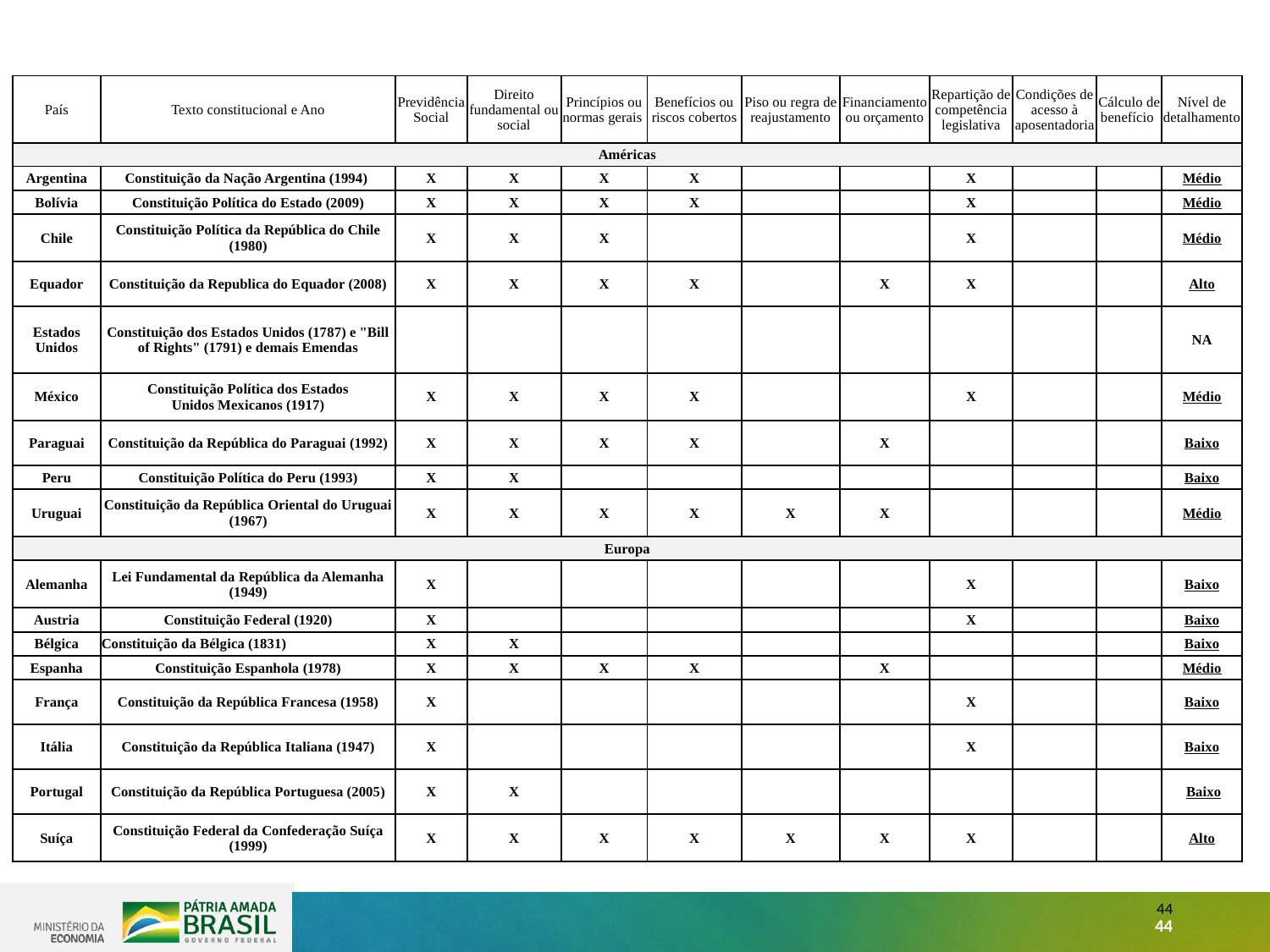

| País | Texto constitucional e Ano | Previdência Social | Direito fundamental ou social | Princípios ou normas gerais | Benefícios ou riscos cobertos | Piso ou regra de reajustamento | Financiamento ou orçamento | Repartição de competência legislativa | Condições de acesso à aposentadoria | Cálculo de benefício | Nível de detalhamento |
| --- | --- | --- | --- | --- | --- | --- | --- | --- | --- | --- | --- |
| Américas |  |  |  |  |  |  |  |  |  |  |  |
| Argentina | Constituição da Nação Argentina (1994) | X | X | X | X |  |  | X |  |  | Médio |
| Bolívia | Constituição Política do Estado (2009) | X | X | X | X |  |  | X |  |  | Médio |
| Chile | Constituição Política da República do Chile (1980) | X | X | X |  |  |  | X |  |  | Médio |
| Equador | Constituição da Republica do Equador (2008) | X | X | X | X |  | X | X |  |  | Alto |
| Estados Unidos | Constituição dos Estados Unidos (1787) e "Bill of Rights" (1791) e demais Emendas |  |  |  |  |  |  |  |  |  | NA |
| México | Constituição Política dos Estados Unidos Mexicanos (1917) | X | X | X | X |  |  | X |  |  | Médio |
| Paraguai | Constituição da República do Paraguai (1992) | X | X | X | X |  | X |  |  |  | Baixo |
| Peru | Constituição Política do Peru (1993) | X | X |  |  |  |  |  |  |  | Baixo |
| Uruguai | Constituição da República Oriental do Uruguai (1967) | X | X | X | X | X | X |  |  |  | Médio |
| Europa |  |  |  |  |  |  |  |  |  |  |  |
| Alemanha | Lei Fundamental da República da Alemanha (1949) | X |  |  |  |  |  | X |  |  | Baixo |
| Austria | Constituição Federal (1920) | X |  |  |  |  |  | X |  |  | Baixo |
| Bélgica | Constituição da Bélgica (1831) | X | X |  |  |  |  |  |  |  | Baixo |
| Espanha | Constituição Espanhola (1978) | X | X | X | X |  | X |  |  |  | Médio |
| França | Constituição da República Francesa (1958) | X |  |  |  |  |  | X |  |  | Baixo |
| Itália | Constituição da República Italiana (1947) | X |  |  |  |  |  | X |  |  | Baixo |
| Portugal | Constituição da República Portuguesa (2005) | X | X |  |  |  |  |  |  |  | Baixo |
| Suíça | Constituição Federal da Confederação Suíça (1999) | X | X | X | X | X | X | X |  |  | Alto |
44